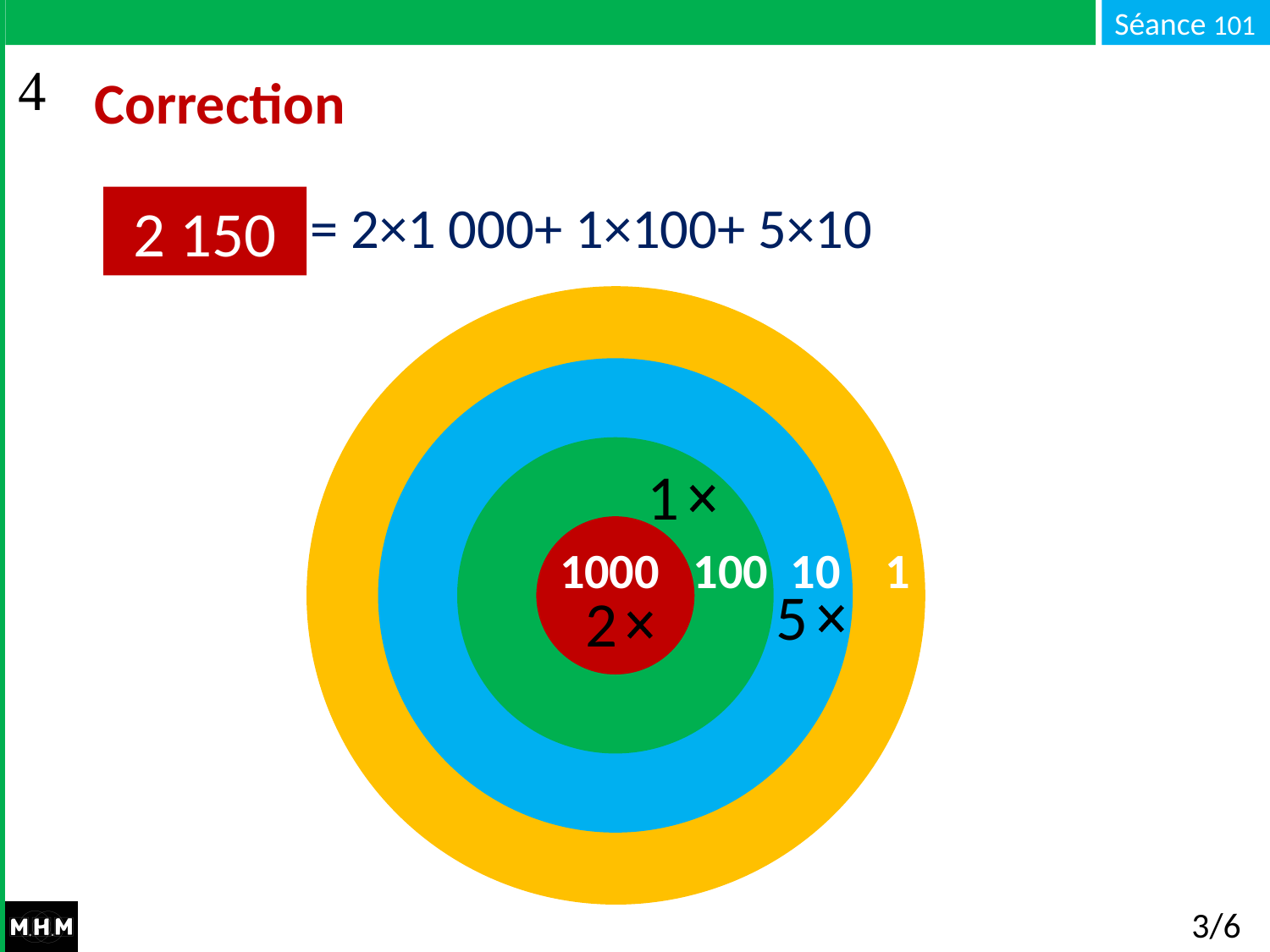

# Correction
= 2×1 000+ 1×100+ 5×10
2 150

 1000   100  10    1
1

5

2

3/6